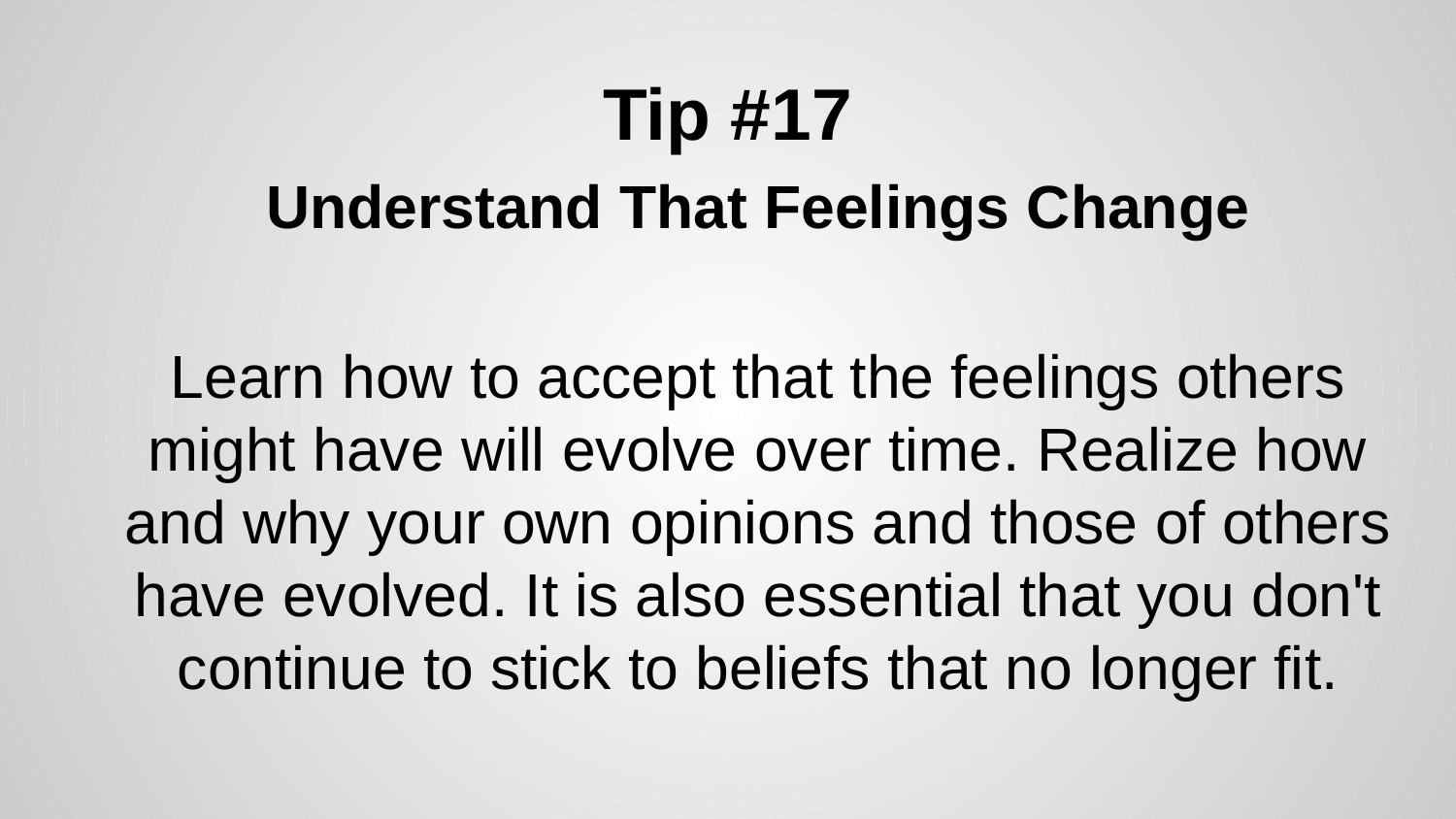

# Tip #17

Understand That Feelings Change

Learn how to accept that the feelings others might have will evolve over time. Realize how and why your own opinions and those of others have evolved. It is also essential that you don't continue to stick to beliefs that no longer fit.